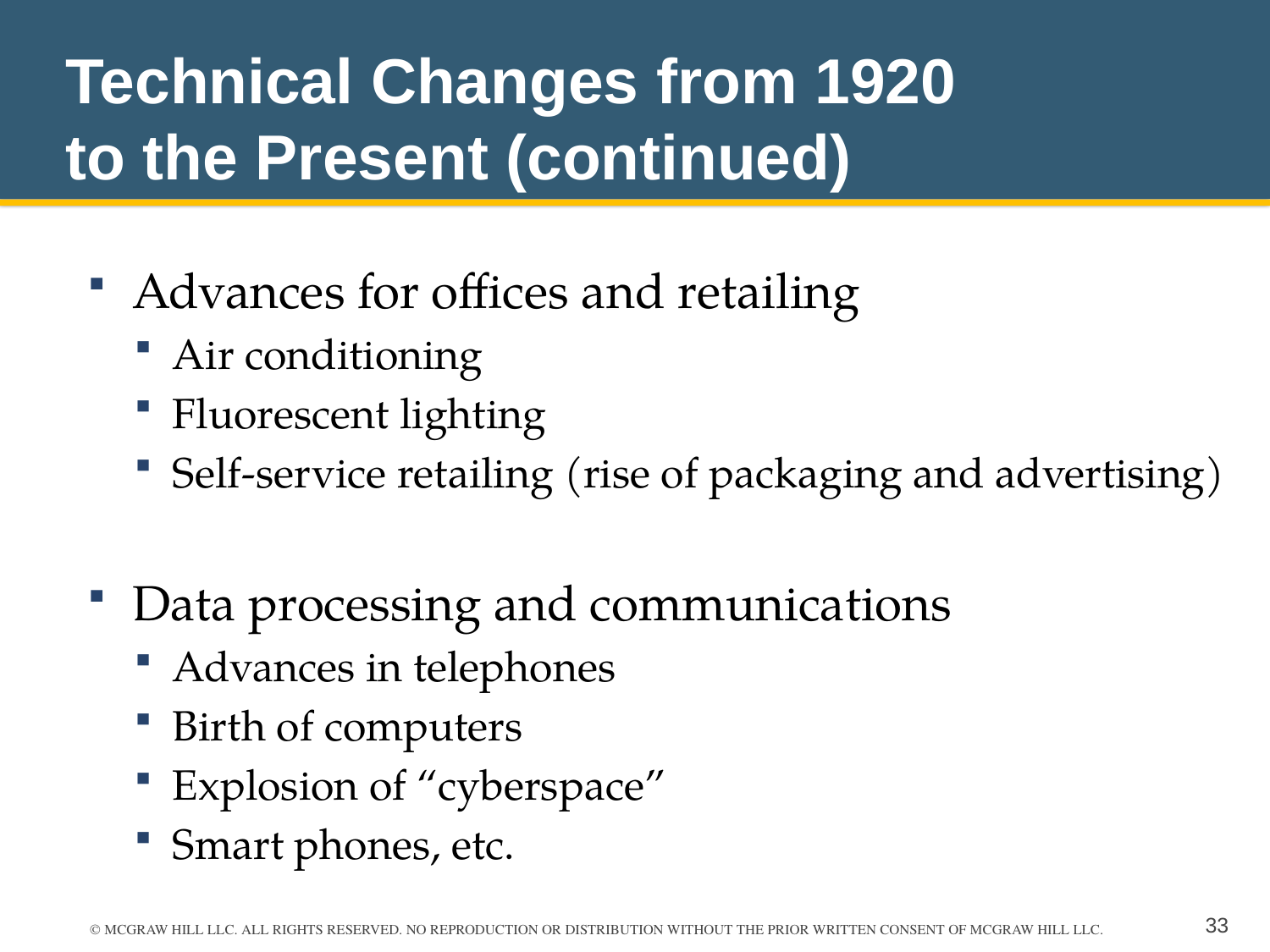

# Technical Changes from 1920 to the Present (continued)
Advances for offices and retailing
Air conditioning
Fluorescent lighting
Self-service retailing (rise of packaging and advertising)

Data processing and communications
Advances in telephones
Birth of computers
Explosion of “cyberspace”
Smart phones, etc.
© MCGRAW HILL LLC. ALL RIGHTS RESERVED. NO REPRODUCTION OR DISTRIBUTION WITHOUT THE PRIOR WRITTEN CONSENT OF MCGRAW HILL LLC.
33